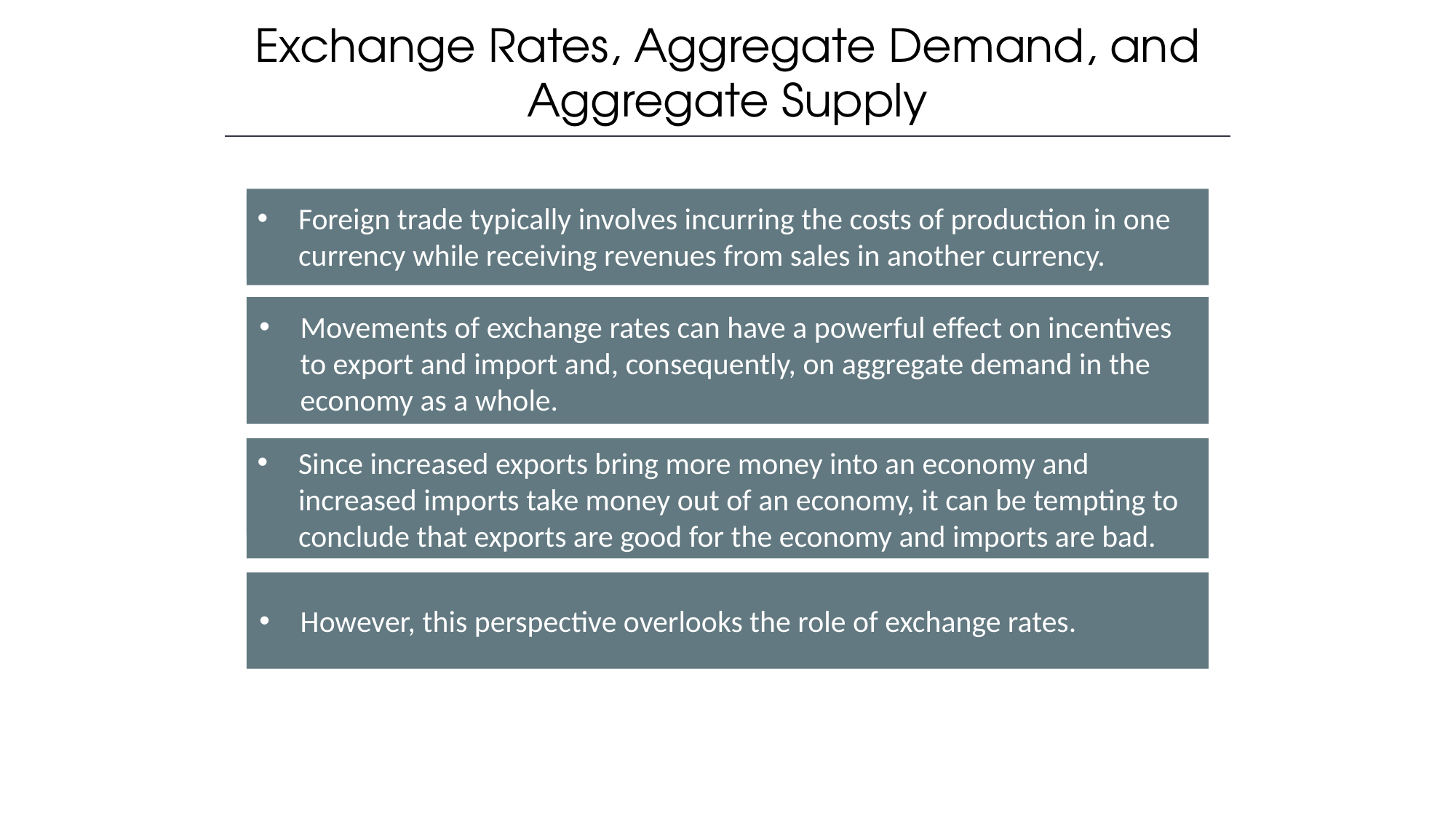

Exchange Rates, Aggregate Demand, and Aggregate Supply

Foreign trade typically involves incurring the costs of production in one currency while receiving revenues from sales in another currency.

Movements of exchange rates can have a powerful effect on incentives to export and import and, consequently, on aggregate demand in the economy as a whole.
Since increased exports bring more money into an economy and increased imports take money out of an economy, it can be tempting to conclude that exports are good for the economy and imports are bad.

However, this perspective overlooks the role of exchange rates.